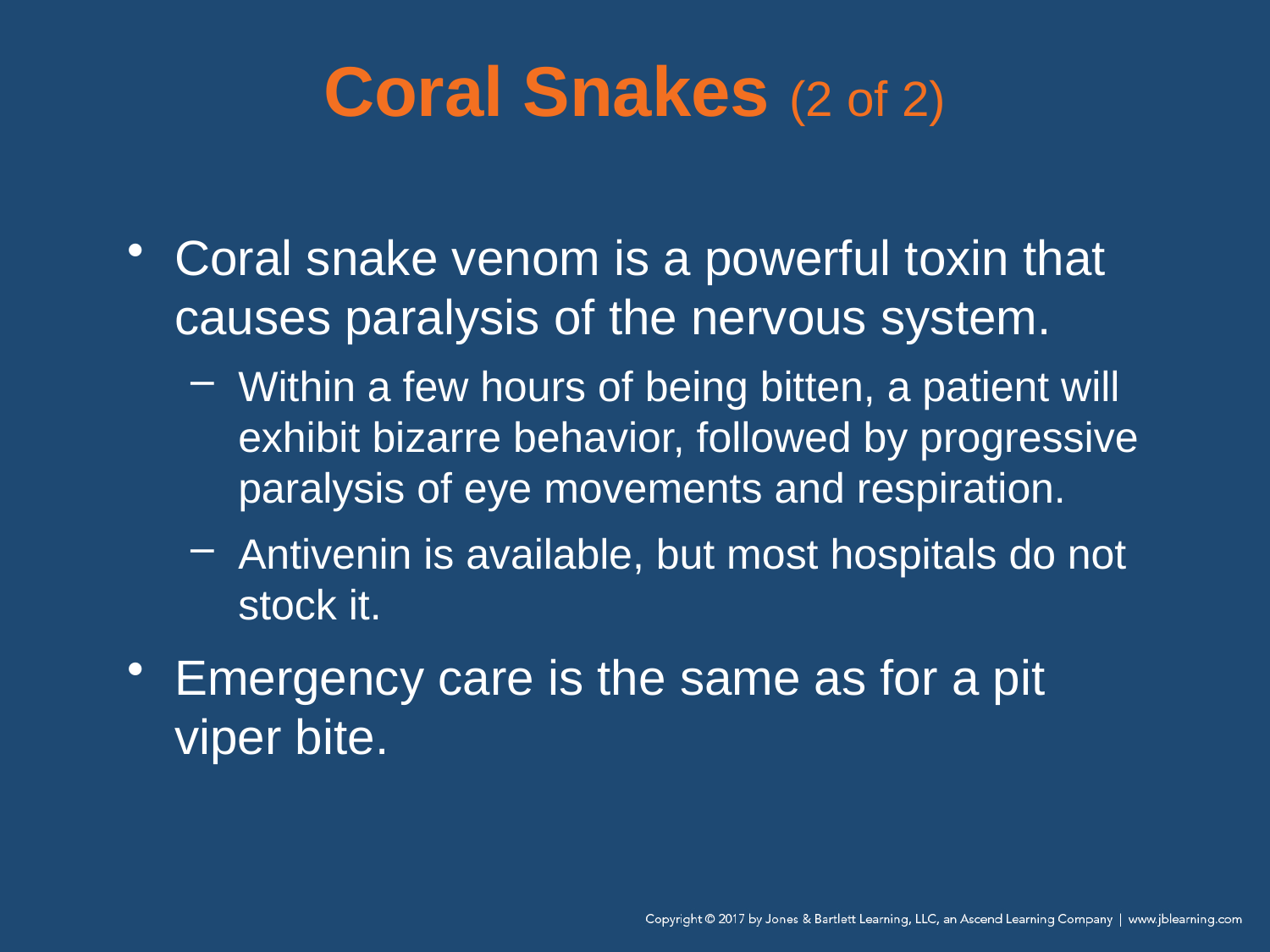

# Coral Snakes (2 of 2)
Coral snake venom is a powerful toxin that causes paralysis of the nervous system.
Within a few hours of being bitten, a patient will exhibit bizarre behavior, followed by progressive paralysis of eye movements and respiration.
Antivenin is available, but most hospitals do not stock it.
Emergency care is the same as for a pit viper bite.